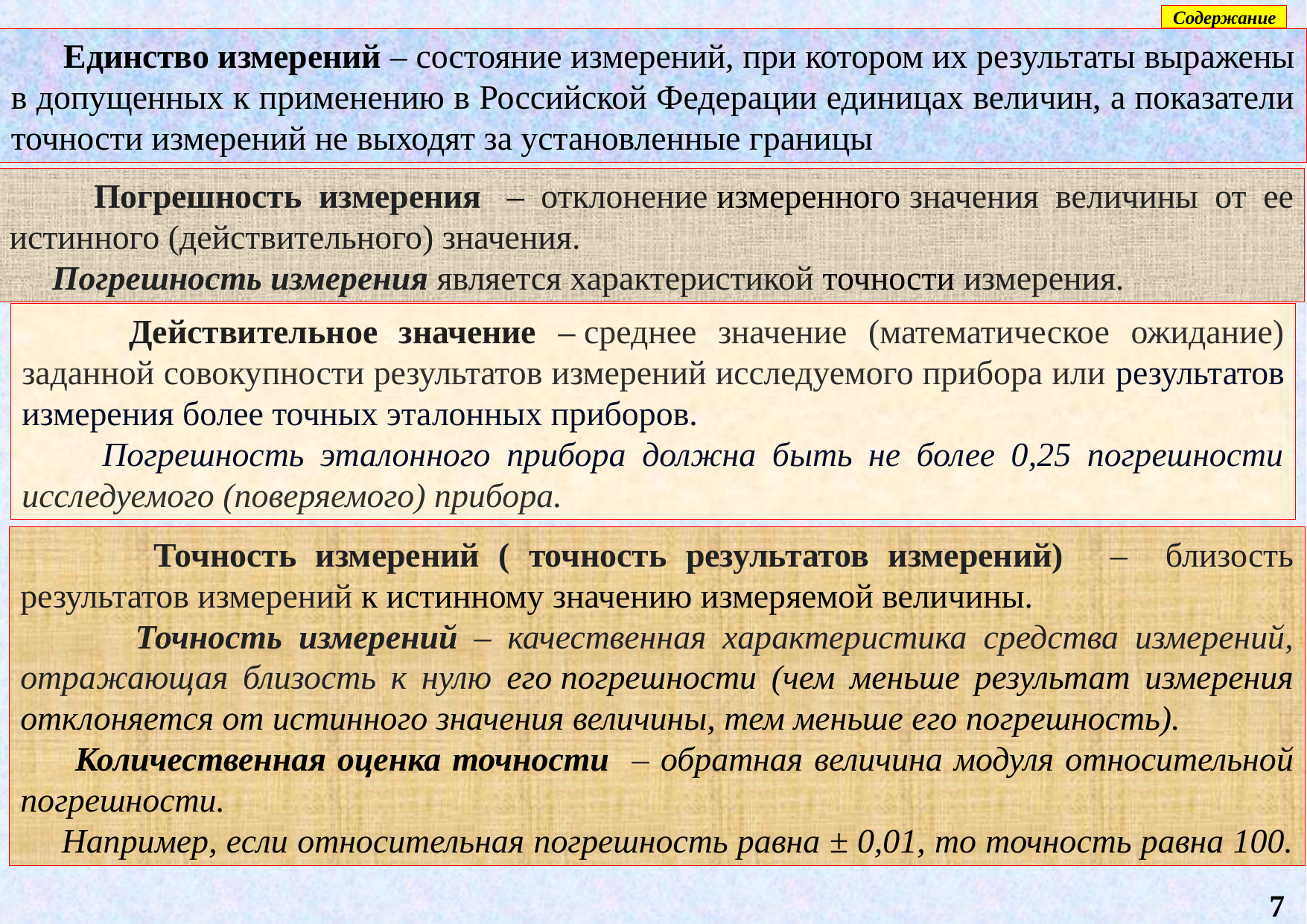

Содержание
      Единство измерений – состояние измерений, при котором их результаты выражены в допущенных к применению в Российской Федерации единицах величин, а показатели точности измерений не выходят за установленные границы
     Погрешность измерения  – отклонение измеренного значения величины от ее истинного (действительного) значения.
     Погрешность измерения является характеристикой точности измерения.
     Действительное значение – среднее значение (математическое ожидание) заданной совокупности результатов измерений исследуемого прибора или результатов измерения более точных эталонных приборов.
     Погрешность эталонного прибора должна быть не более 0,25 погрешности исследуемого (поверяемого) прибора.
       Точность измерений ( точность результатов измерений)   –  близость результатов измерений к истинному значению измеряемой величины.
       Точность измерений – качественная характеристика средства измерений, отражающая близость к нулю его погрешности (чем меньше результат измерения отклоняется от истинного значения величины, тем меньше его погрешность).
  Количественная оценка точности  – обратная величина модуля относительной погрешности.
 Например, если относительная погрешность равна ± 0,01, то точность равна 100.
7